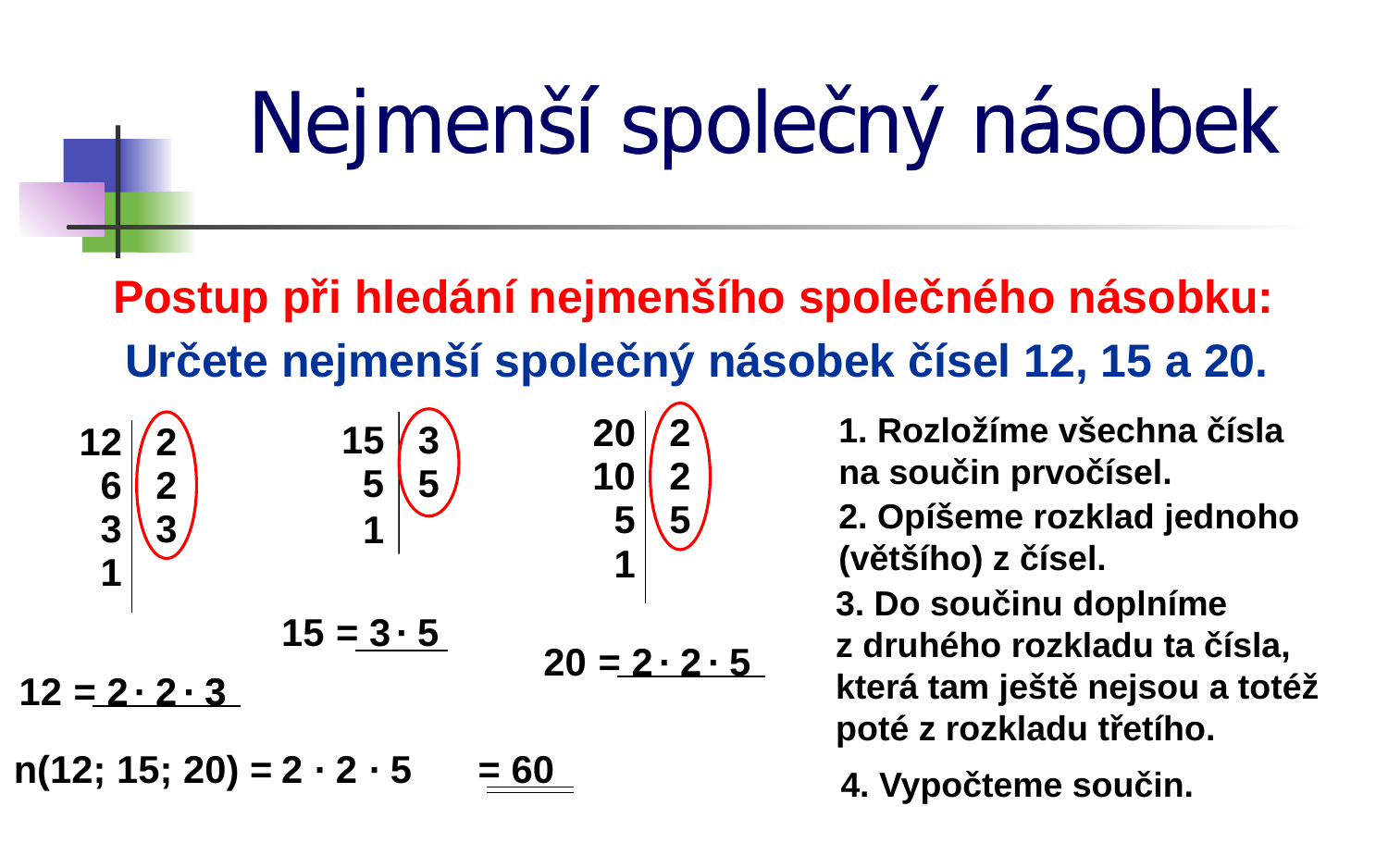

# Nejmenší společný násobek
Postup při hledání nejmenšího společného násobku:
Určete nejmenší společný násobek čísel 12, 15 a 20.
20
2
1. Rozložíme všechna čísla
na součin prvočísel.

15
3

12
2

10
2
  5
5
  6
2
2. Opíšeme rozklad jednoho (většího) z čísel.
  5
5
  3
3
  1
  1
  1
3. Do součinu doplníme
z druhého rozkladu ta čísla, která tam ještě nejsou a totéž poté z rozkladu třetího.
15
= 3
∙ 5
∙ 5
∙ 2
20
= 2
∙ 3
∙ 3
∙ 2
12
= 2
n(12; 15; 20) =
2
∙ 2
∙ 5
= 60
4. Vypočteme součin.